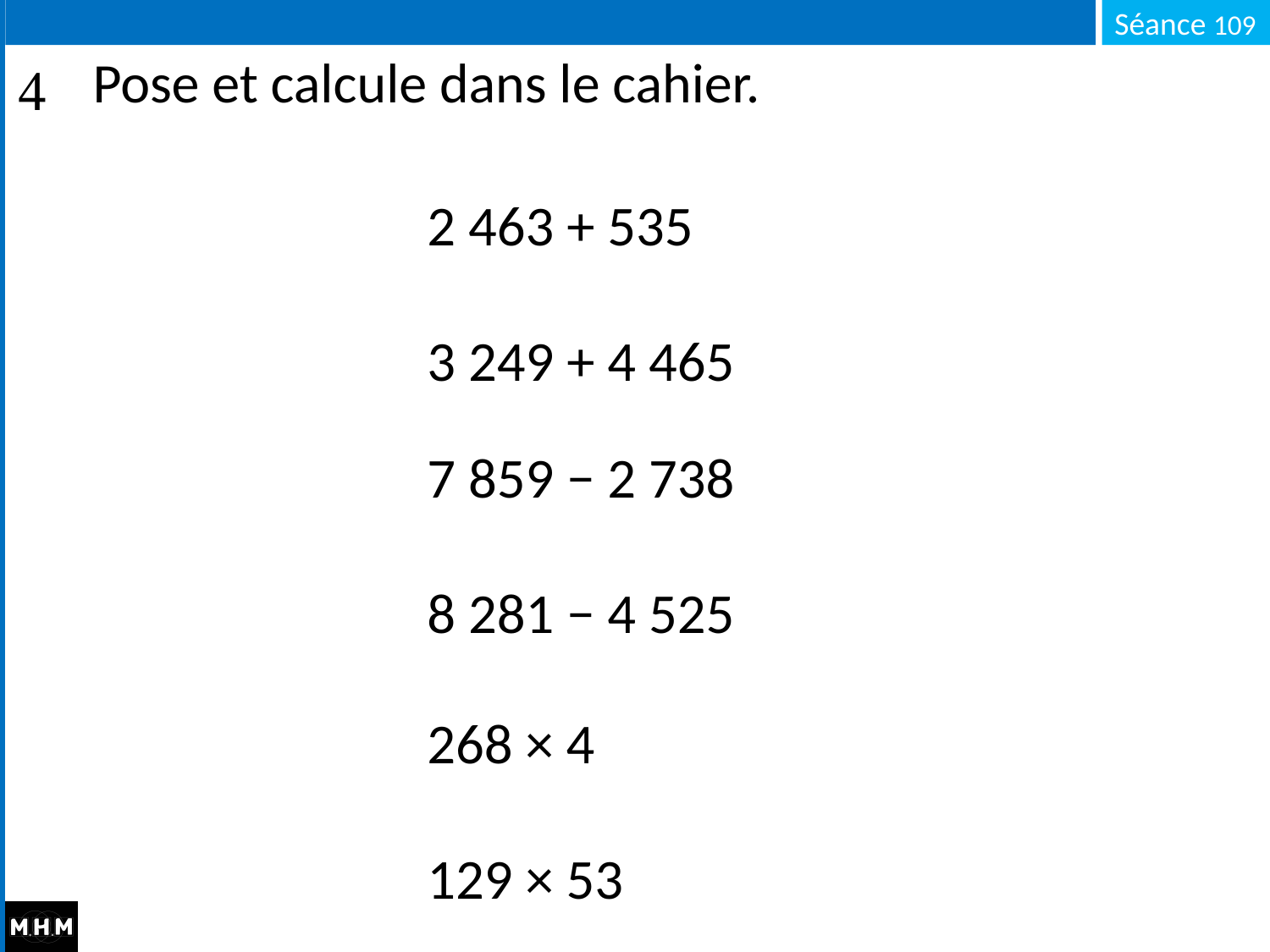

# Pose et calcule dans le cahier.
2 463 + 535

3 249 + 4 465
7 859 − 2 738

8 281 − 4 525
268 × 4

129 × 53